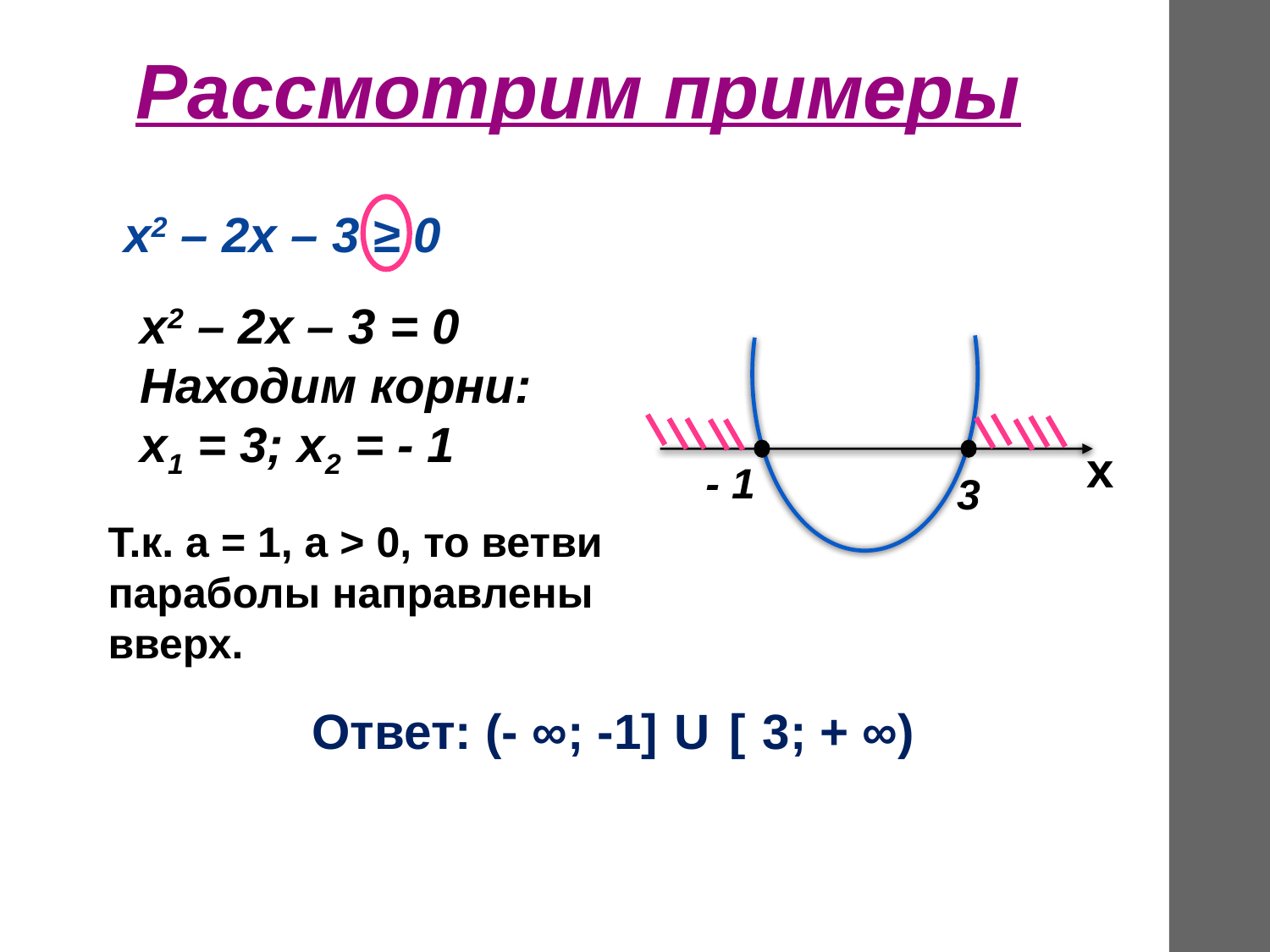

Рассмотрим примеры
х2 – 2х – 3 ≥ 0

х2 – 2х – 3 = 0
Находим корни:
х1 = 3; х2 = - 1
х

- 1
3
Т.к. а = 1, а > 0, то ветви параболы направлены вверх.
Ответ: (- ∞; -1] U [ 3; + ∞)